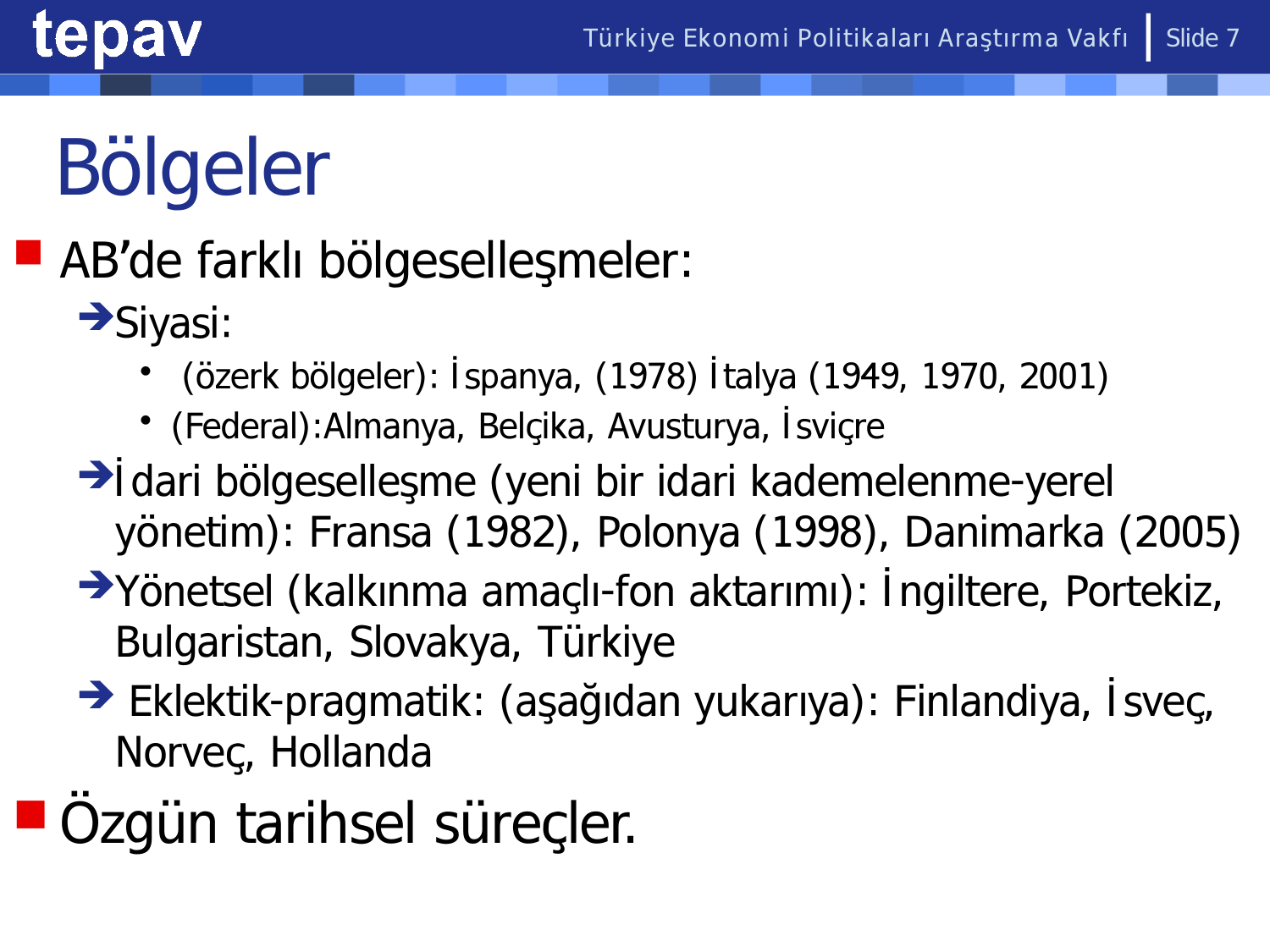

Türkiye Ekonomi Politikaları Araştırma Vakfı
Slide 7
# Bölgeler
AB’de farklı bölgeselleşmeler:
Siyasi:
 (özerk bölgeler): İspanya, (1978) İtalya (1949, 1970, 2001)
(Federal):Almanya, Belçika, Avusturya, İsviçre
İdari bölgeselleşme (yeni bir idari kademelenme-yerel yönetim): Fransa (1982), Polonya (1998), Danimarka (2005)
Yönetsel (kalkınma amaçlı-fon aktarımı): İngiltere, Portekiz, Bulgaristan, Slovakya, Türkiye
 Eklektik-pragmatik: (aşağıdan yukarıya): Finlandiya, İsveç, Norveç, Hollanda
Özgün tarihsel süreçler.